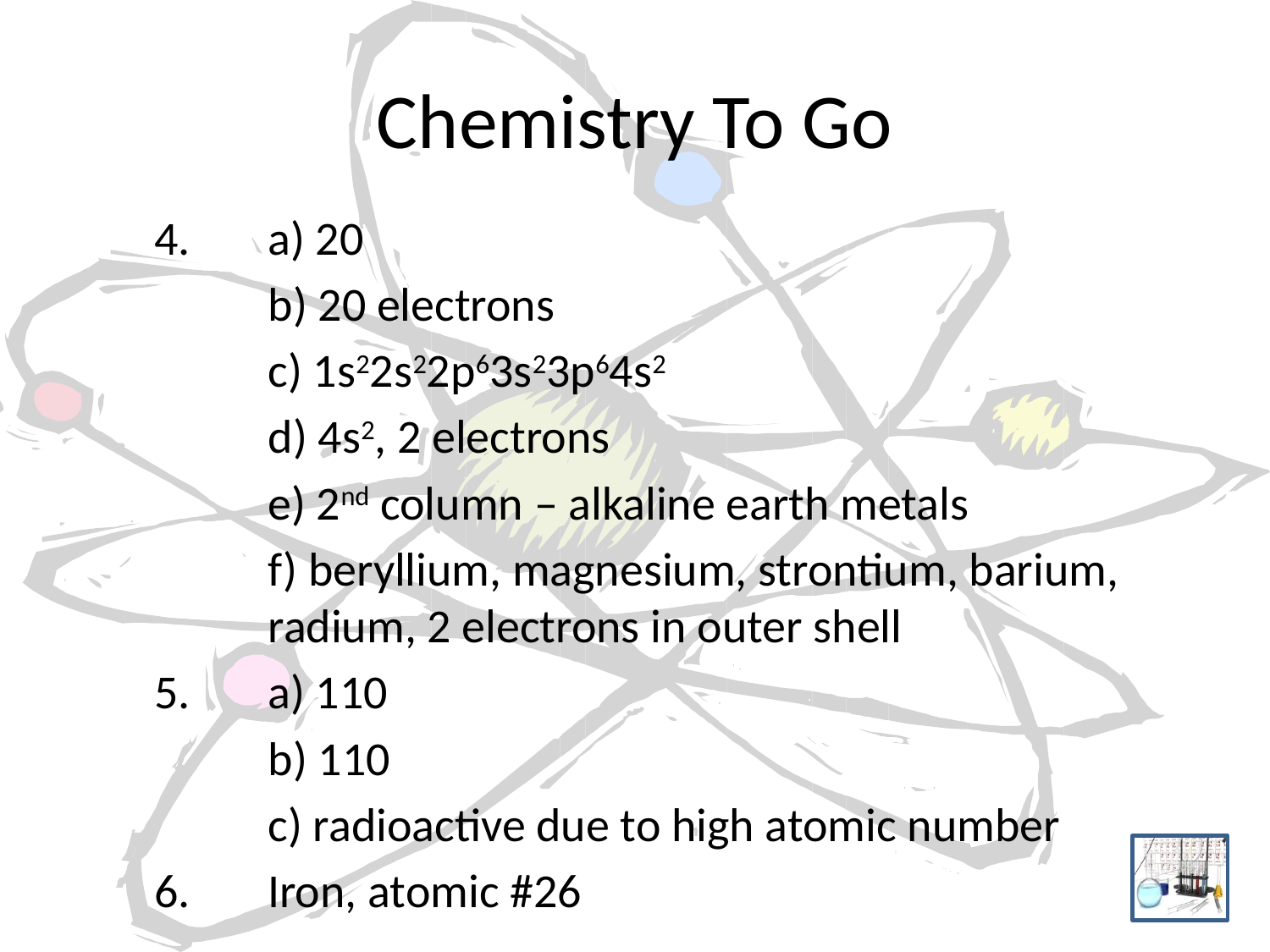

# Chemistry To Go
a) 20
	b) 20 electrons
 	c) 1s22s22p63s23p64s2
	d) 4s2, 2 electrons
	e) 2nd column – alkaline earth metals
	f) beryllium, magnesium, strontium, barium, radium, 2 electrons in outer shell
a) 110
	b) 110
	c) radioactive due to high atomic number
6. 	Iron, atomic #26